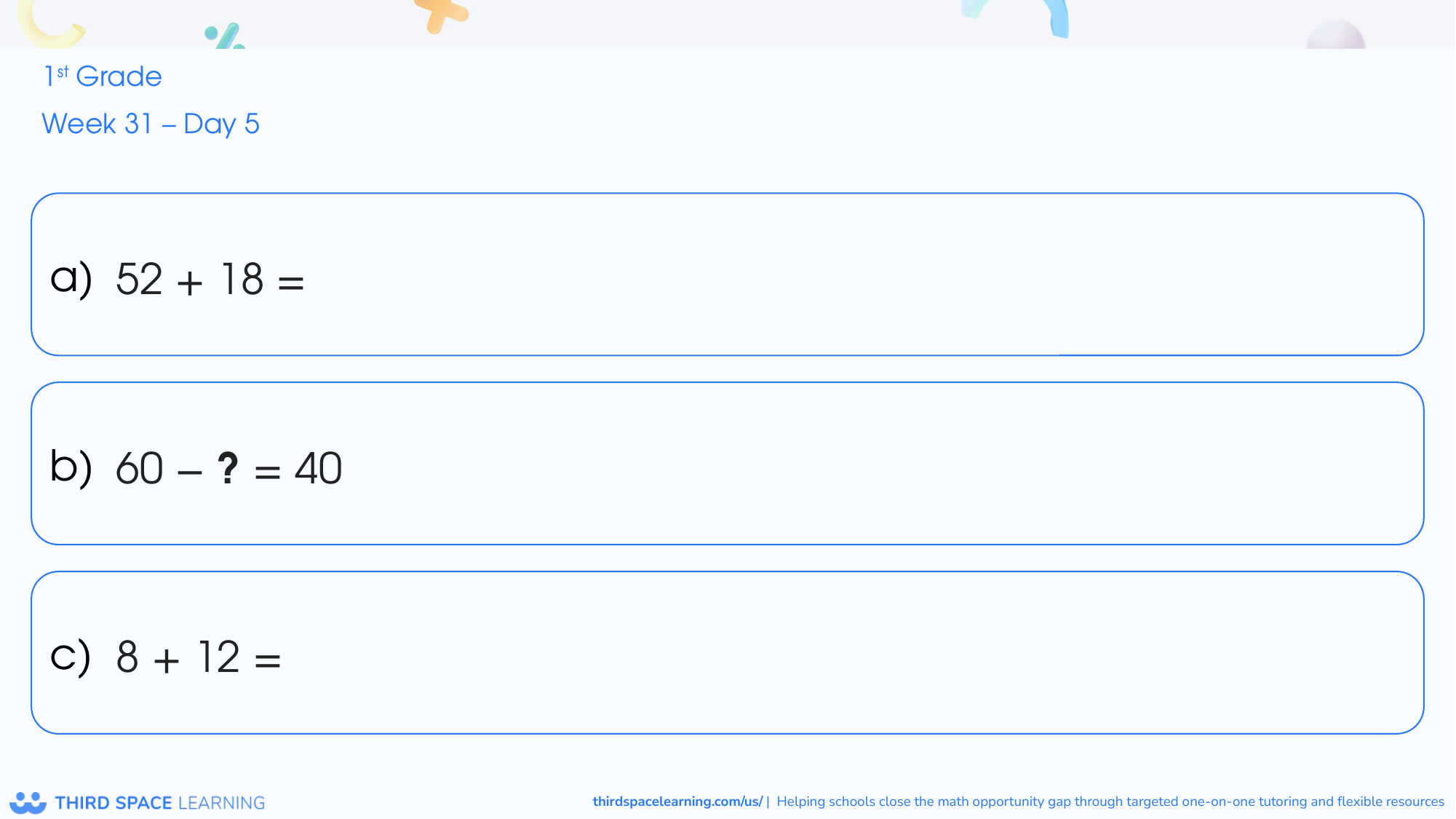

1st Grade
Week 31 – Day 5
52 + 18 =
60 − ? = 40
8 + 12 =